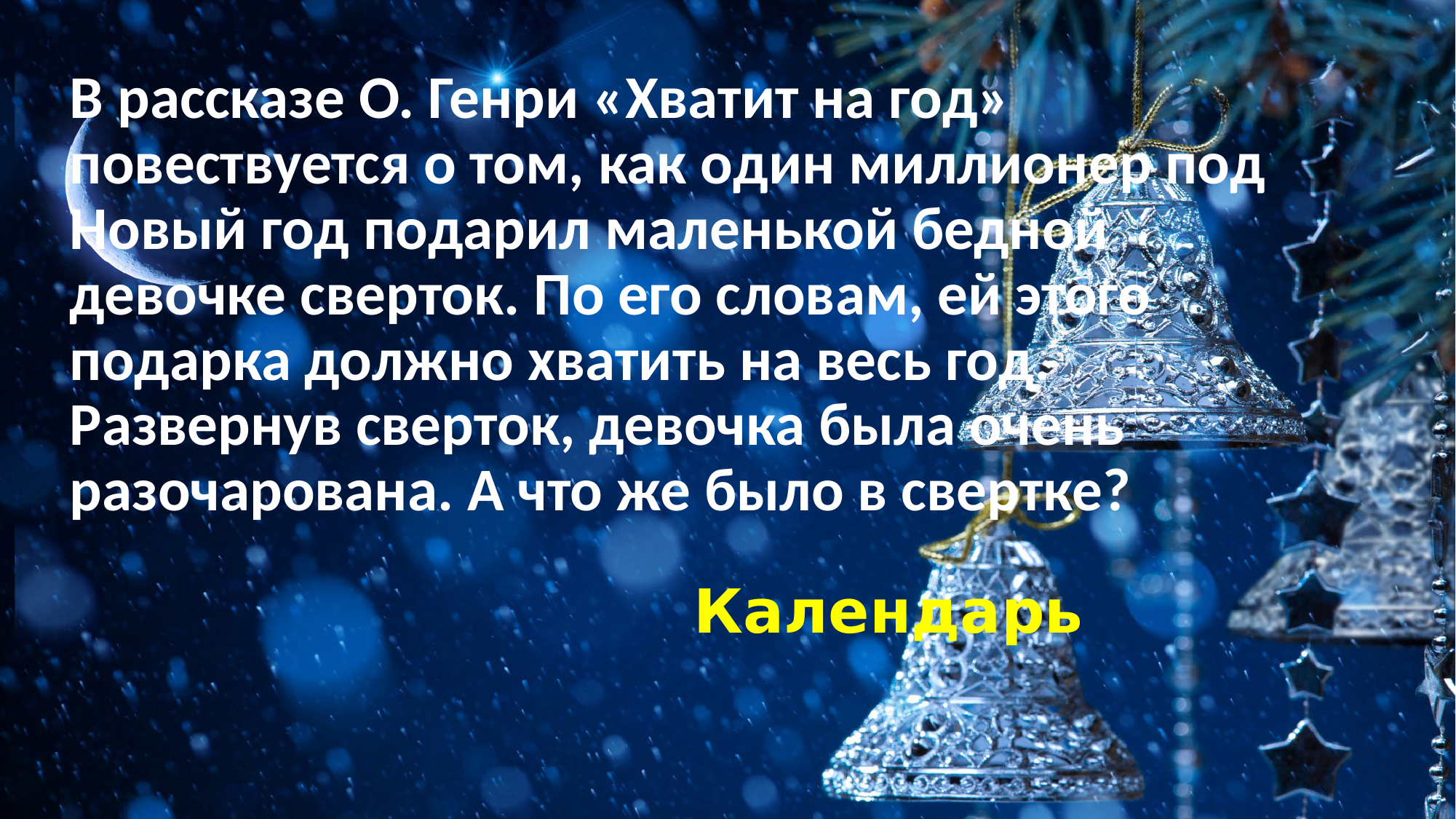

В рассказе О. Генри «Хватит на год» повествуется о том, как один миллионер под Новый год подарил маленькой бедной девочке сверток. По его словам, ей этого подарка должно хватить на весь год. Развернув сверток, девочка была очень разочарована. А что же было в свертке?
Календарь